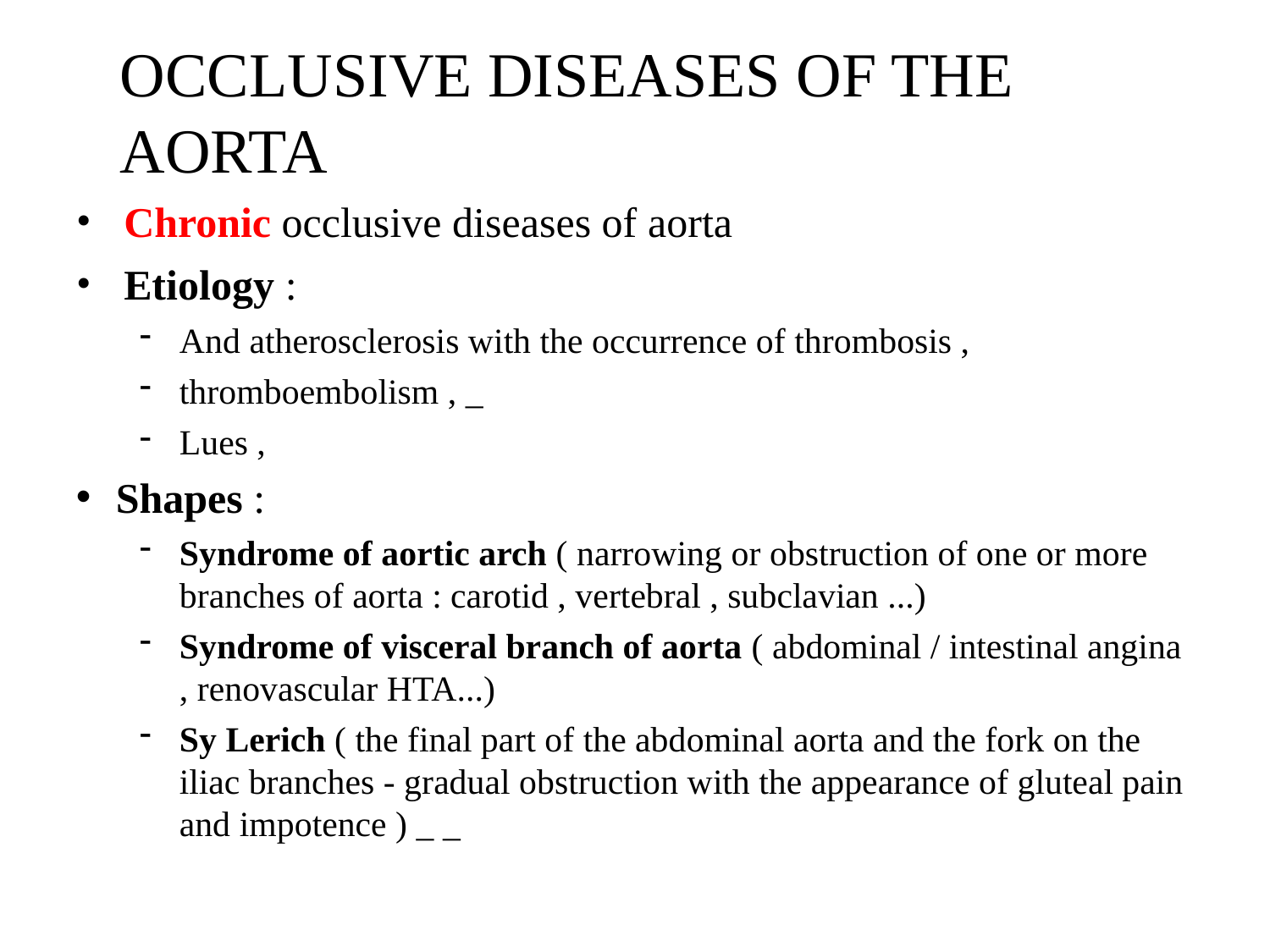

OCCLUSIVE DISEASES OF THE AORTA
Chronic occlusive diseases of aorta
Etiology :
And atherosclerosis with the occurrence of thrombosis ,
thromboembolism , _
Lues ,
Shapes :
Syndrome of aortic arch ( narrowing or obstruction of one or more branches of aorta : carotid , vertebral , subclavian ...)
Syndrome of visceral branch of aorta ( abdominal / intestinal angina , renovascular HTA...)
Sy Lerich ( the final part of the abdominal aorta and the fork on the iliac branches - gradual obstruction with the appearance of gluteal pain and impotence ) _ _